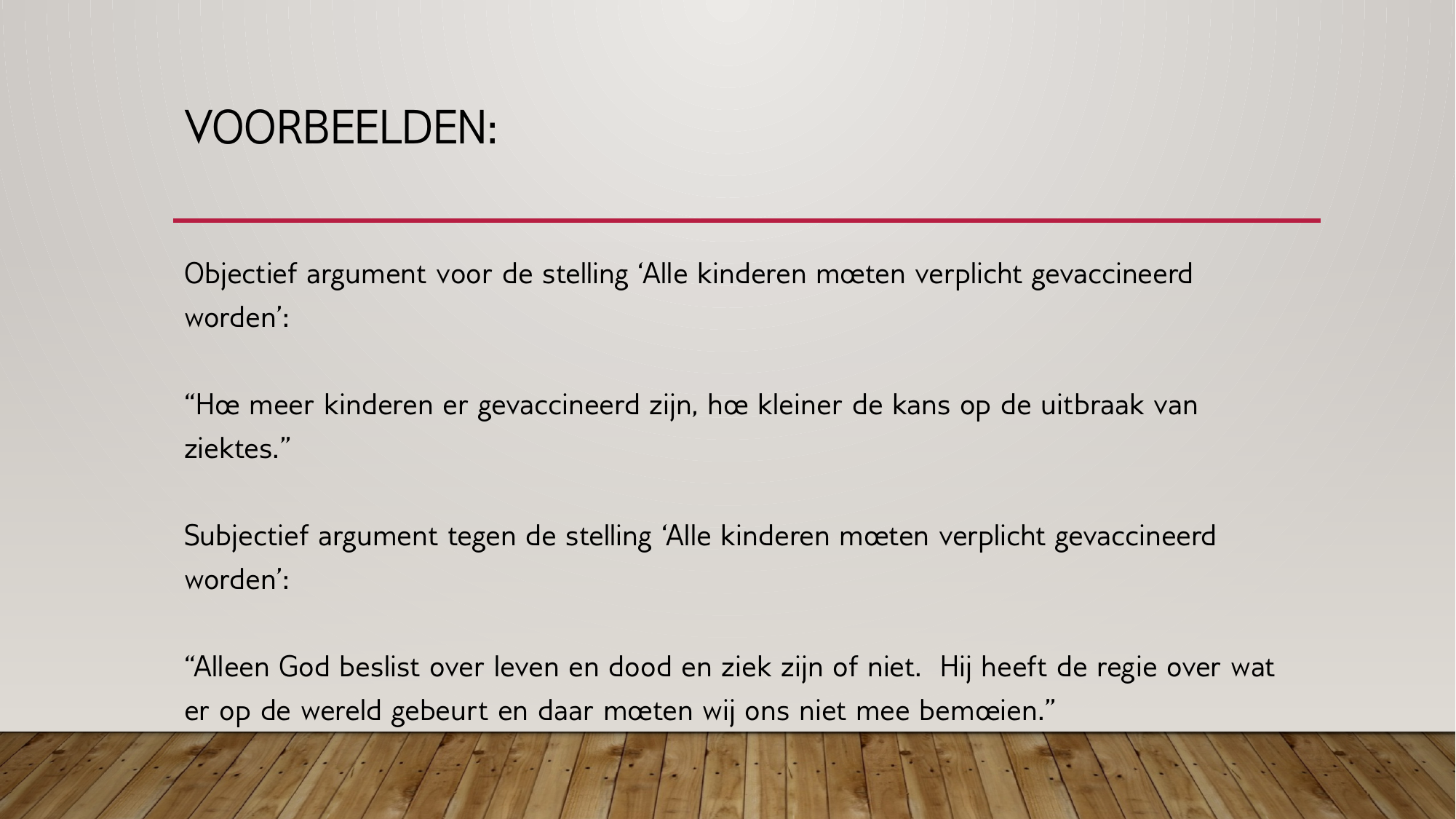

# Voorbeelden:
Objectief argument voor de stelling ‘Alle kinderen moeten verplicht gevaccineerd worden’:
“Hoe meer kinderen er gevaccineerd zijn, hoe kleiner de kans op de uitbraak van ziektes.”
Subjectief argument tegen de stelling ‘Alle kinderen moeten verplicht gevaccineerd worden’:
“Alleen God beslist over leven en dood en ziek zijn of niet.  Hij heeft de regie over wat er op de wereld gebeurt en daar moeten wij ons niet mee bemoeien.”